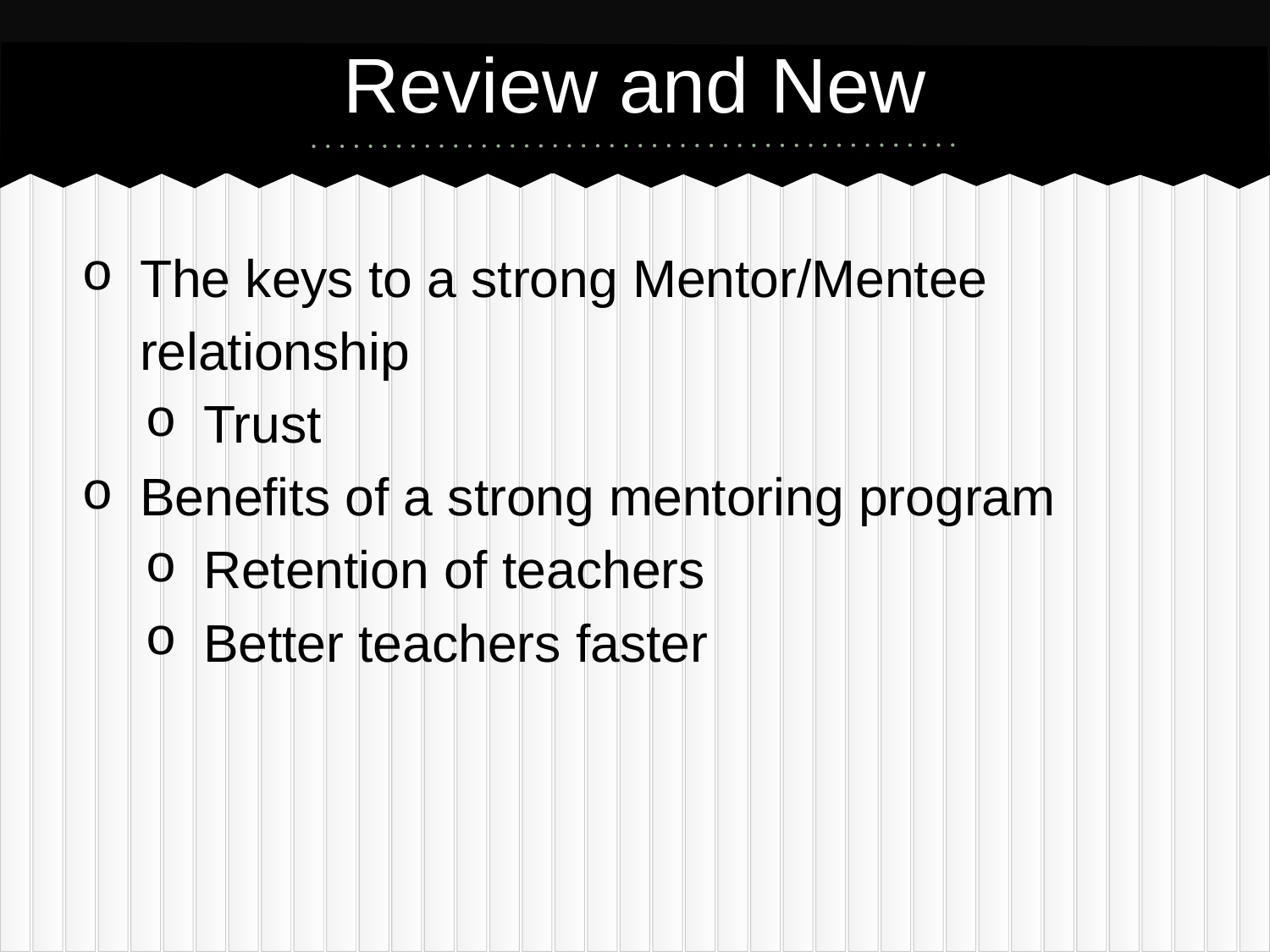

# Review and New
The keys to a strong Mentor/Mentee relationship
Trust
Benefits of a strong mentoring program
Retention of teachers
Better teachers faster